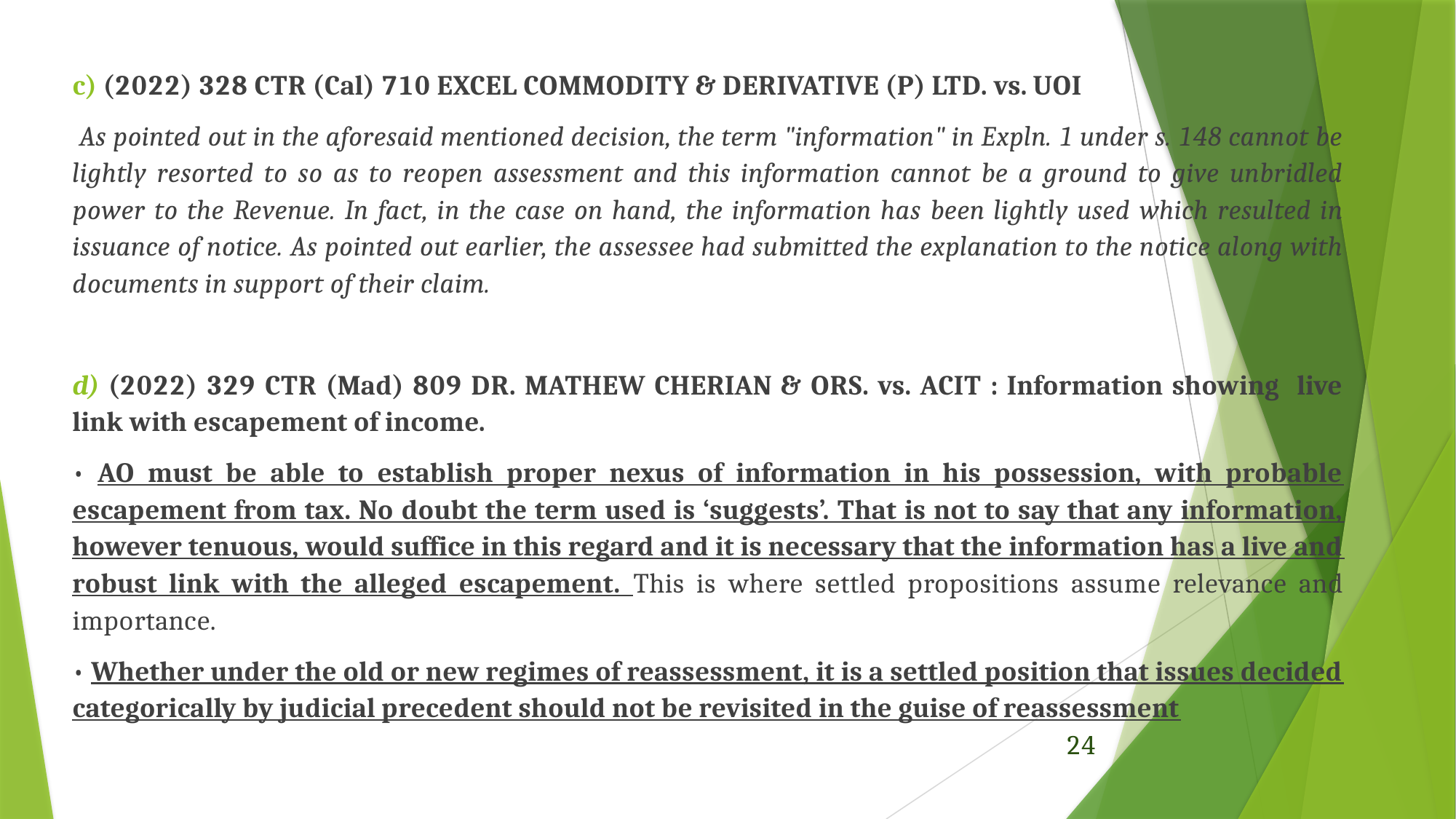

c) (2022) 328 CTR (Cal) 710 EXCEL COMMODITY & DERIVATIVE (P) LTD. vs. UOI
 As pointed out in the aforesaid mentioned decision, the term "information" in Expln. 1 under s. 148 cannot be lightly resorted to so as to reopen assessment and this information cannot be a ground to give unbridled power to the Revenue. In fact, in the case on hand, the information has been lightly used which resulted in issuance of notice. As pointed out earlier, the assessee had submitted the explanation to the notice along with documents in support of their claim.

d) (2022) 329 CTR (Mad) 809 DR. MATHEW CHERIAN & ORS. vs. ACIT : Information showing  live link with escapement of income.
• AO must be able to establish proper nexus of information in his possession, with probable escapement from tax. No doubt the term used is ‘suggests’. That is not to say that any information, however tenuous, would suffice in this regard and it is necessary that the information has a live and robust link with the alleged escapement. This is where settled propositions assume relevance and importance.
• Whether under the old or new regimes of reassessment, it is a settled position that issues decided categorically by judicial precedent should not be revisited in the guise of reassessment

24